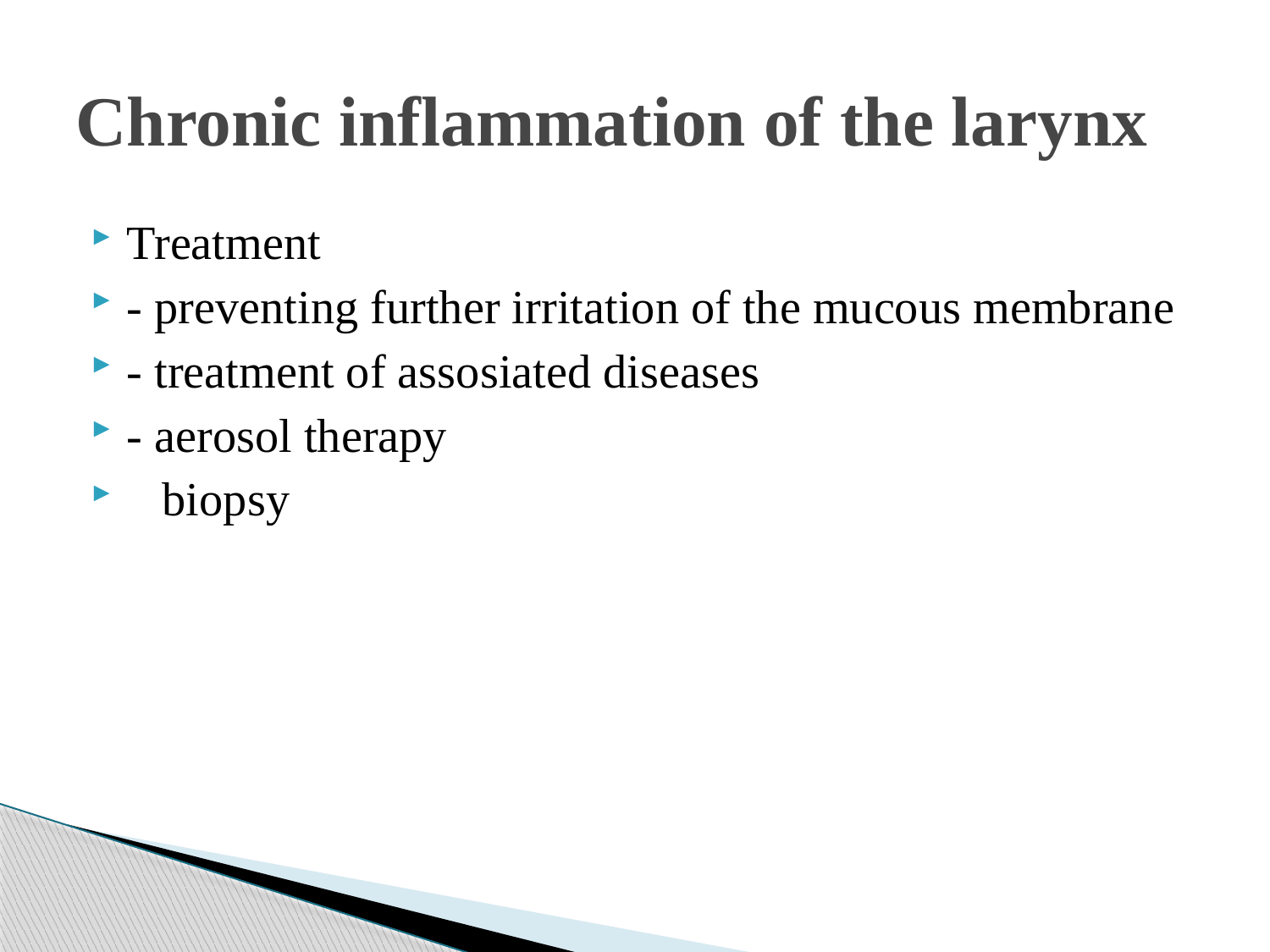

# Chronic inflammation of the larynx
Treatment
- preventing further irritation of the mucous membrane
- treatment of assosiated diseases
- aerosol therapy
   biopsy